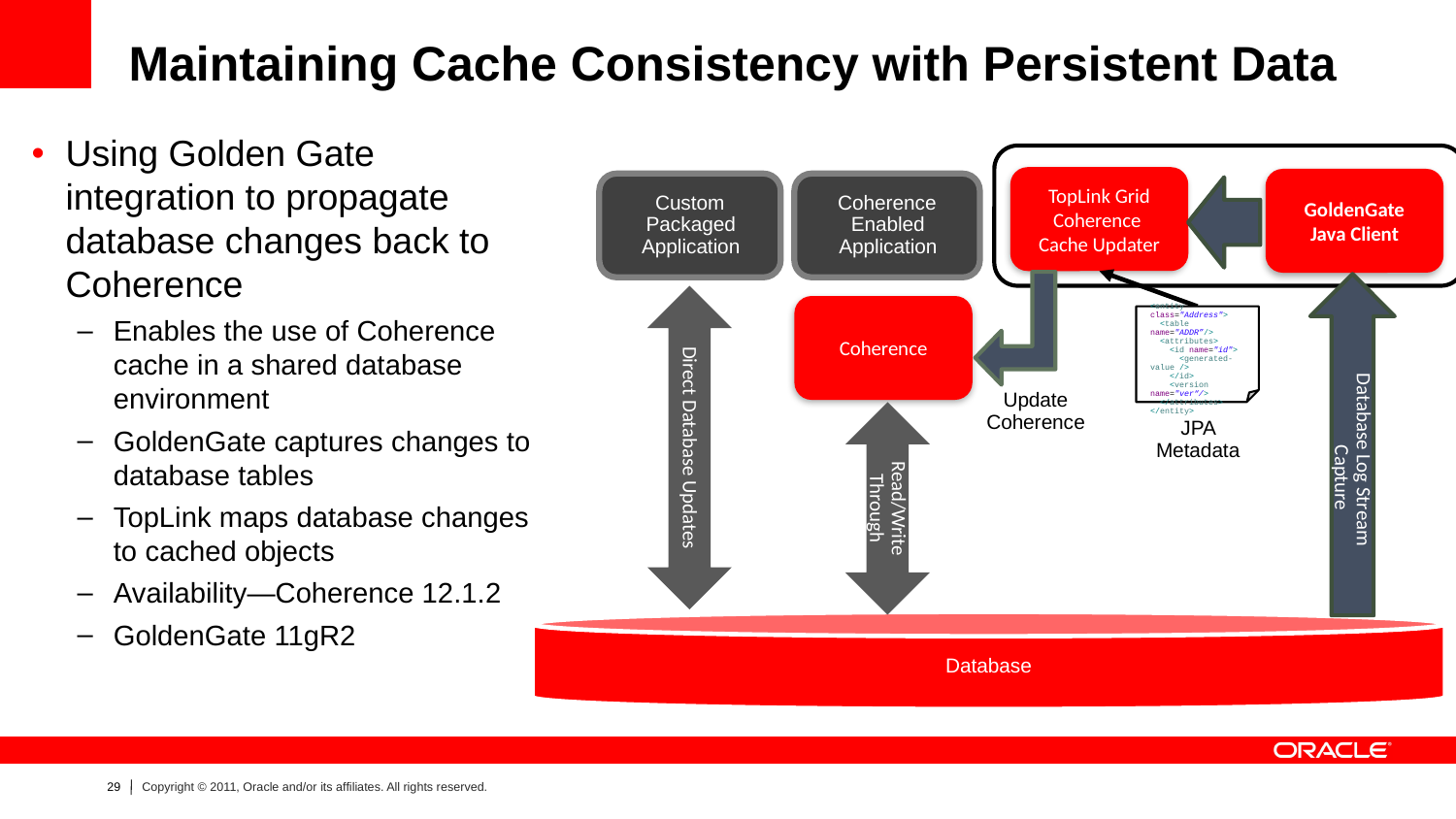

# Maintaining Cache Consistency with Persistent Data
Using Golden Gate integration to propagate database changes back to Coherence
Enables the use of Coherence cache in a shared database environment
GoldenGate captures changes to database tables
TopLink maps database changes to cached objects
Availability—Coherence 12.1.2
GoldenGate 11gR2

TopLink Grid
Coherence
Cache Updater
GoldenGate
Java Client
Custom
Packaged
Application
Coherence Enabled Application

Update
Coherence

Direct Database Updates
Coherence
<entity class="Address">
  <table name="ADDR”/>
  <attributes>
    <id name="id">
      <generated-value />
    </id>
    <version name="ver“/>
  </attributes>
</entity>
Update
Coherence
  Database Log Stream Capture
Read/Write Through
JPA Metadata
Database